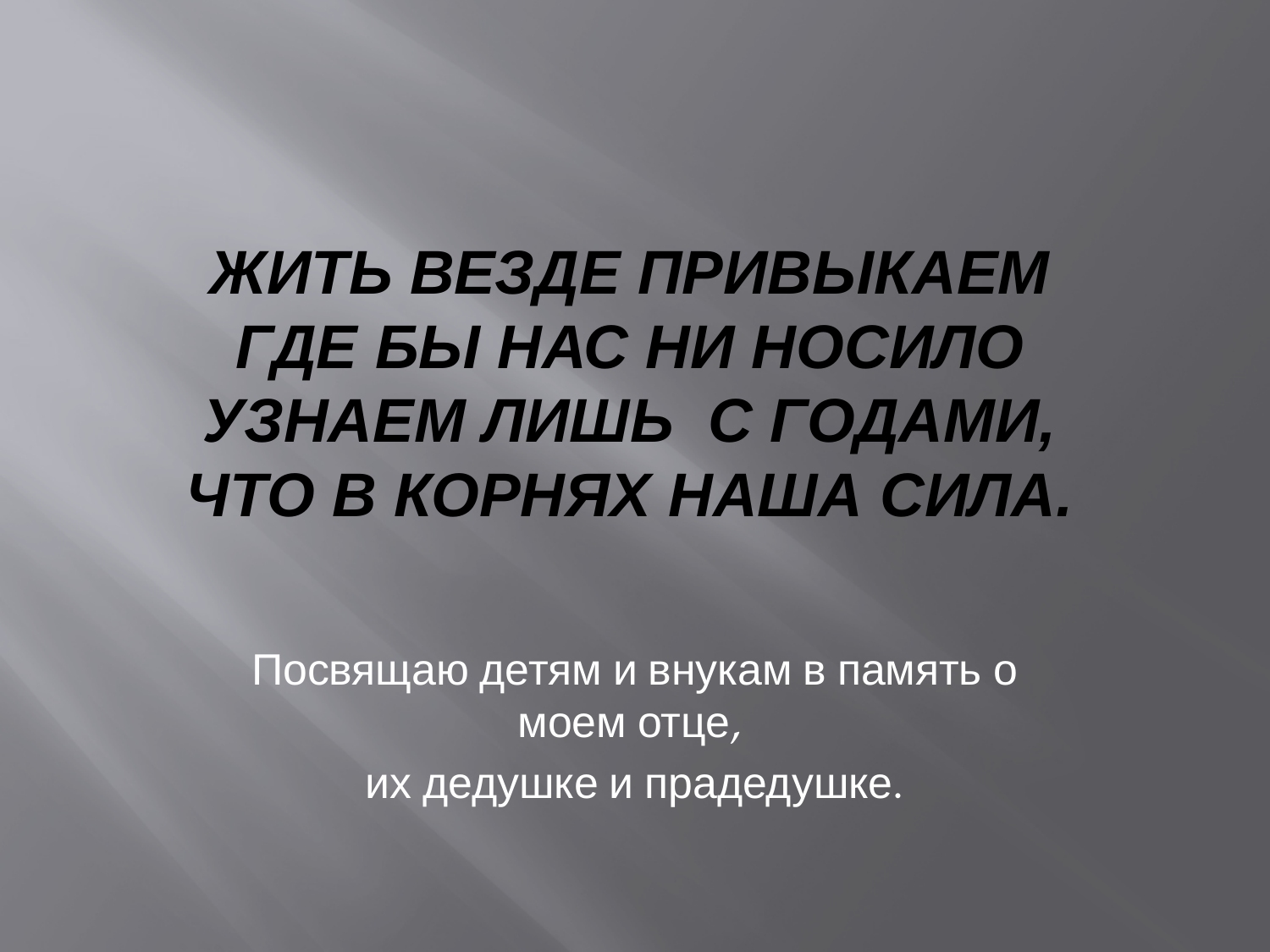

# Жить везде привыкаем Где бы нас ни носило Узнаем лишь  с годами, Что в корнях наша сила.
Посвящаю детям и внукам в память о моем отце,
их дедушке и прадедушке.